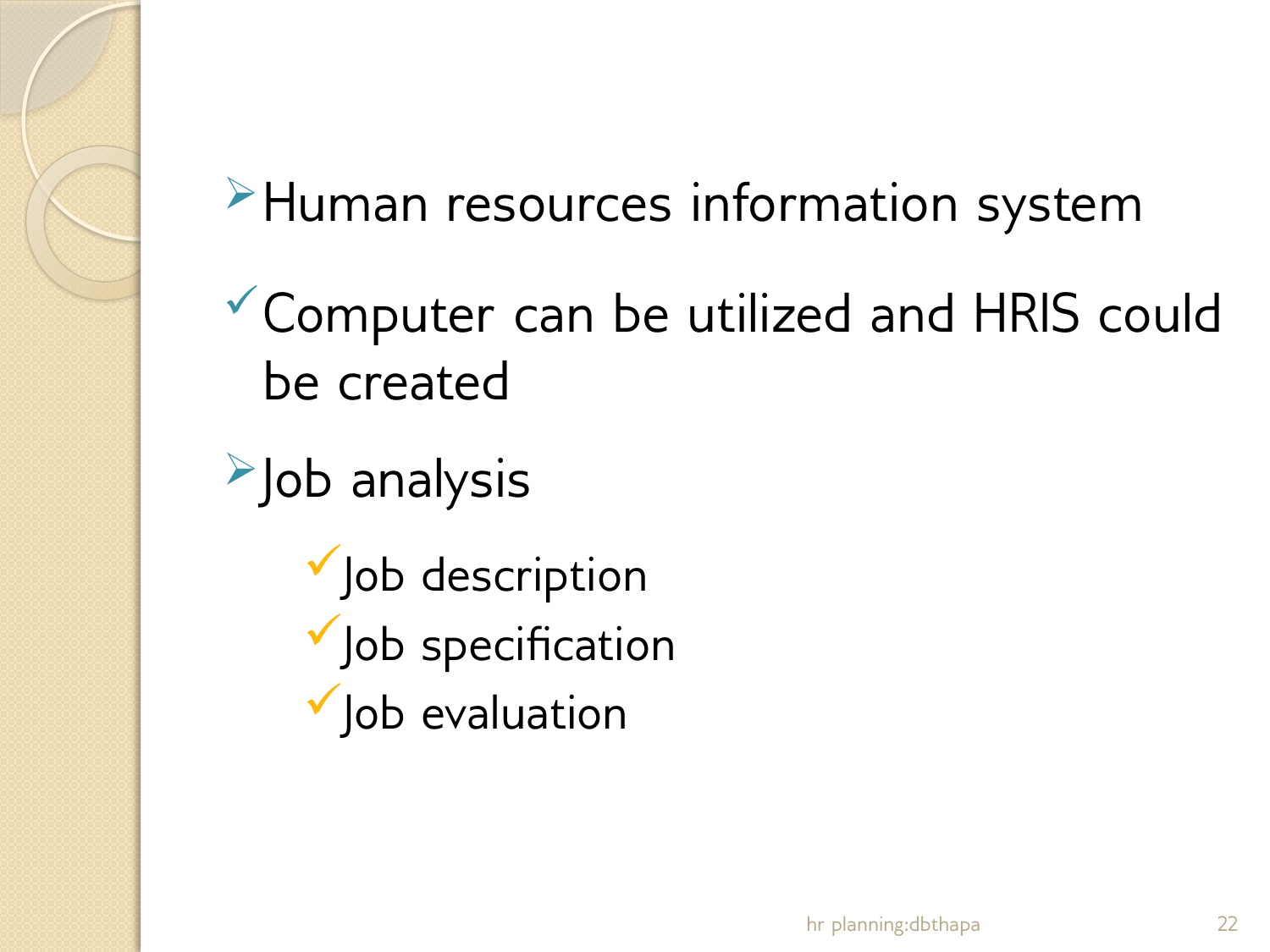

#
Human resources information system

Computer can be utilized and HRIS could be created

Job analysis

Job description
Job specification
Job evaluation

hr planning:dbthapa
22